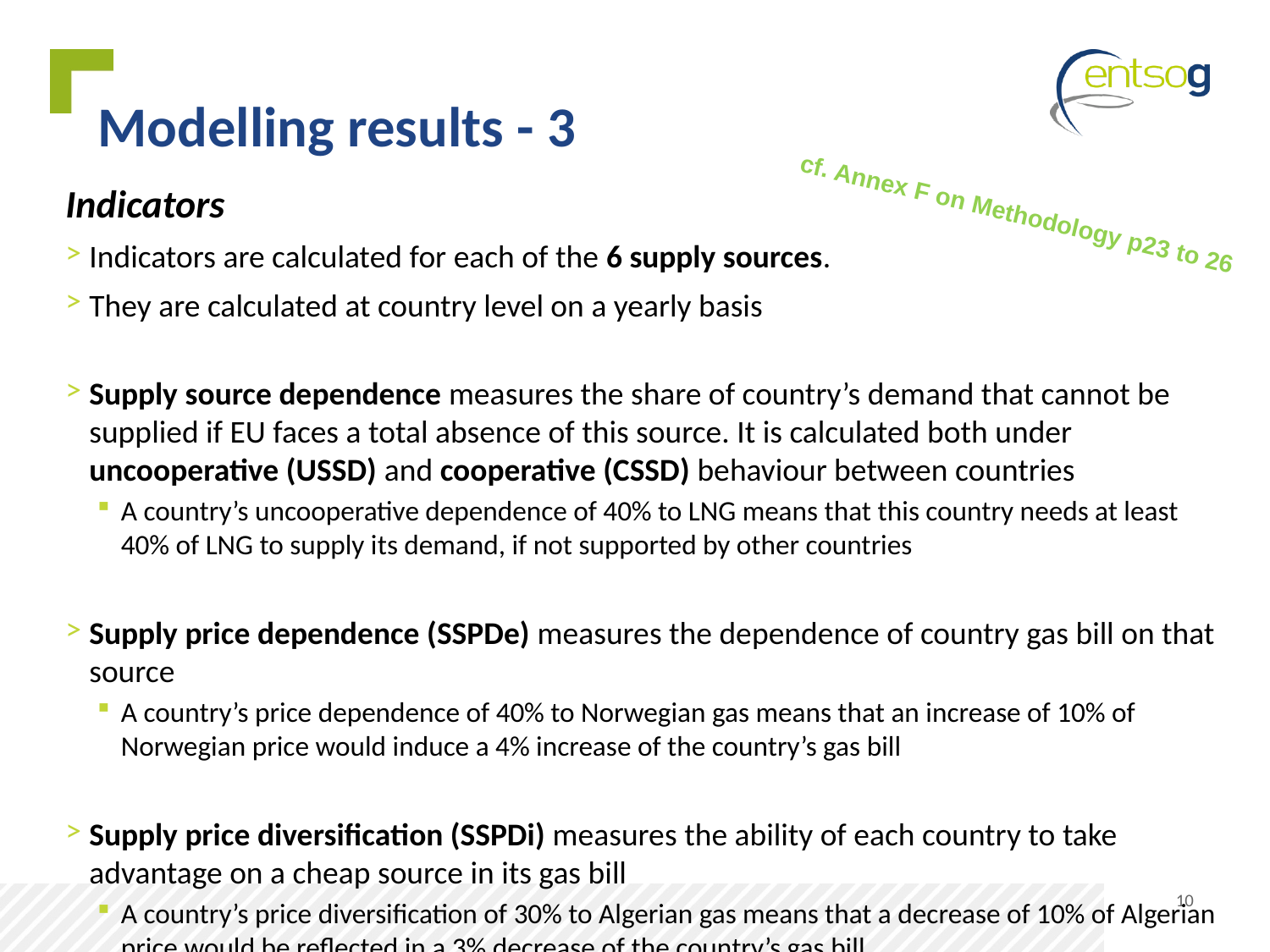

# Modelling results - 3
Indicators
Indicators are calculated for each of the 6 supply sources.
They are calculated at country level on a yearly basis

Supply source dependence measures the share of country’s demand that cannot be supplied if EU faces a total absence of this source. It is calculated both under uncooperative (USSD) and cooperative (CSSD) behaviour between countries
A country’s uncooperative dependence of 40% to LNG means that this country needs at least 40% of LNG to supply its demand, if not supported by other countries

Supply price dependence (SSPDe) measures the dependence of country gas bill on that source
A country’s price dependence of 40% to Norwegian gas means that an increase of 10% of Norwegian price would induce a 4% increase of the country’s gas bill

Supply price diversification (SSPDi) measures the ability of each country to take advantage on a cheap source in its gas bill
A country’s price diversification of 30% to Algerian gas means that a decrease of 10% of Algerian price would be reflected in a 3% decrease of the country’s gas bill

cf. Annex F on Methodology p23 to 26
10